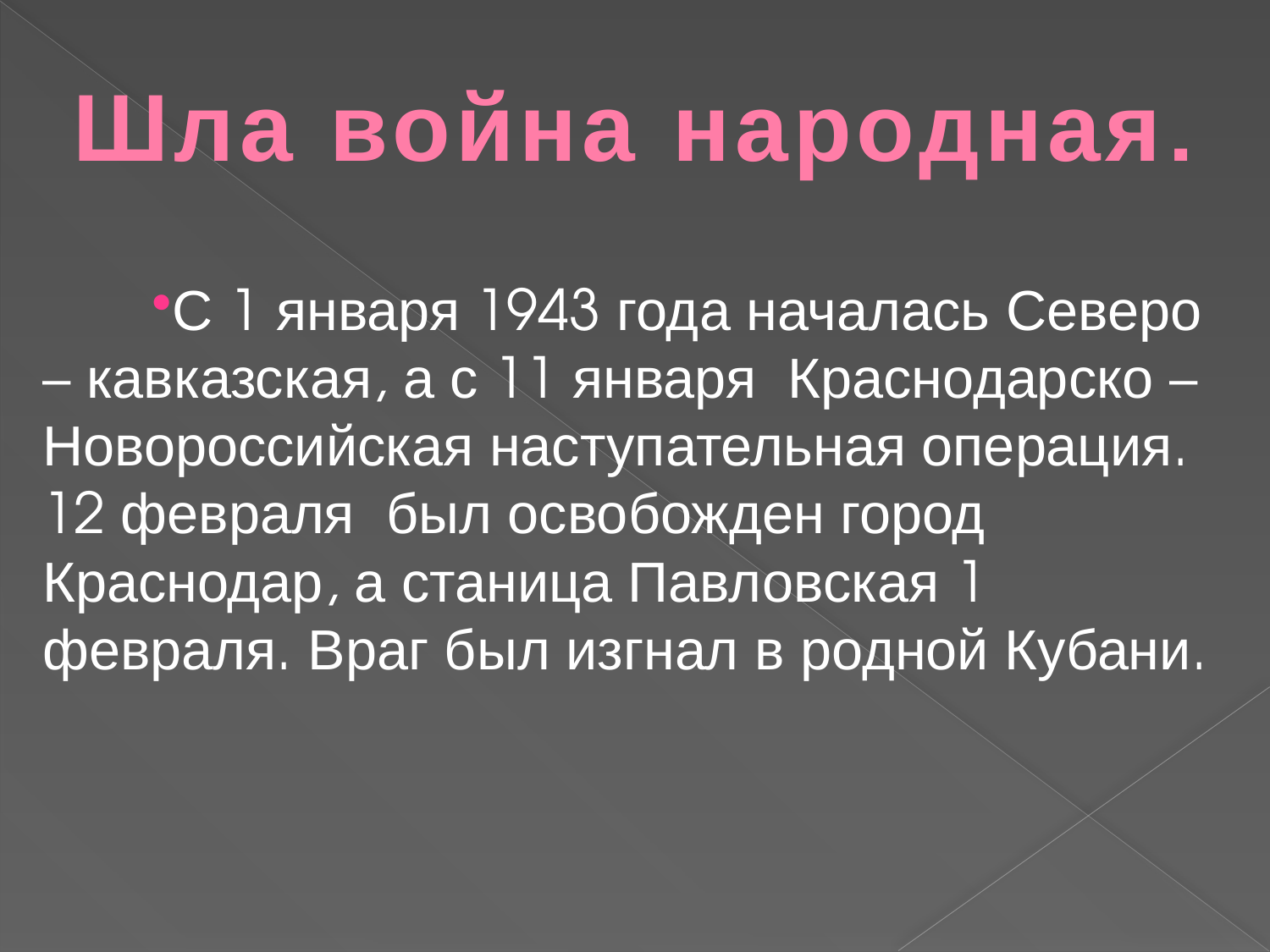

Шла война народная.
С 1 января 1943 года началась Северо – кавказская, а с 11 января  Краснодарско – Новороссийская наступательная операция. 12 февраля  был освобожден город Краснодар, а станица Павловская 1 февраля. Враг был изгнал в родной Кубани.